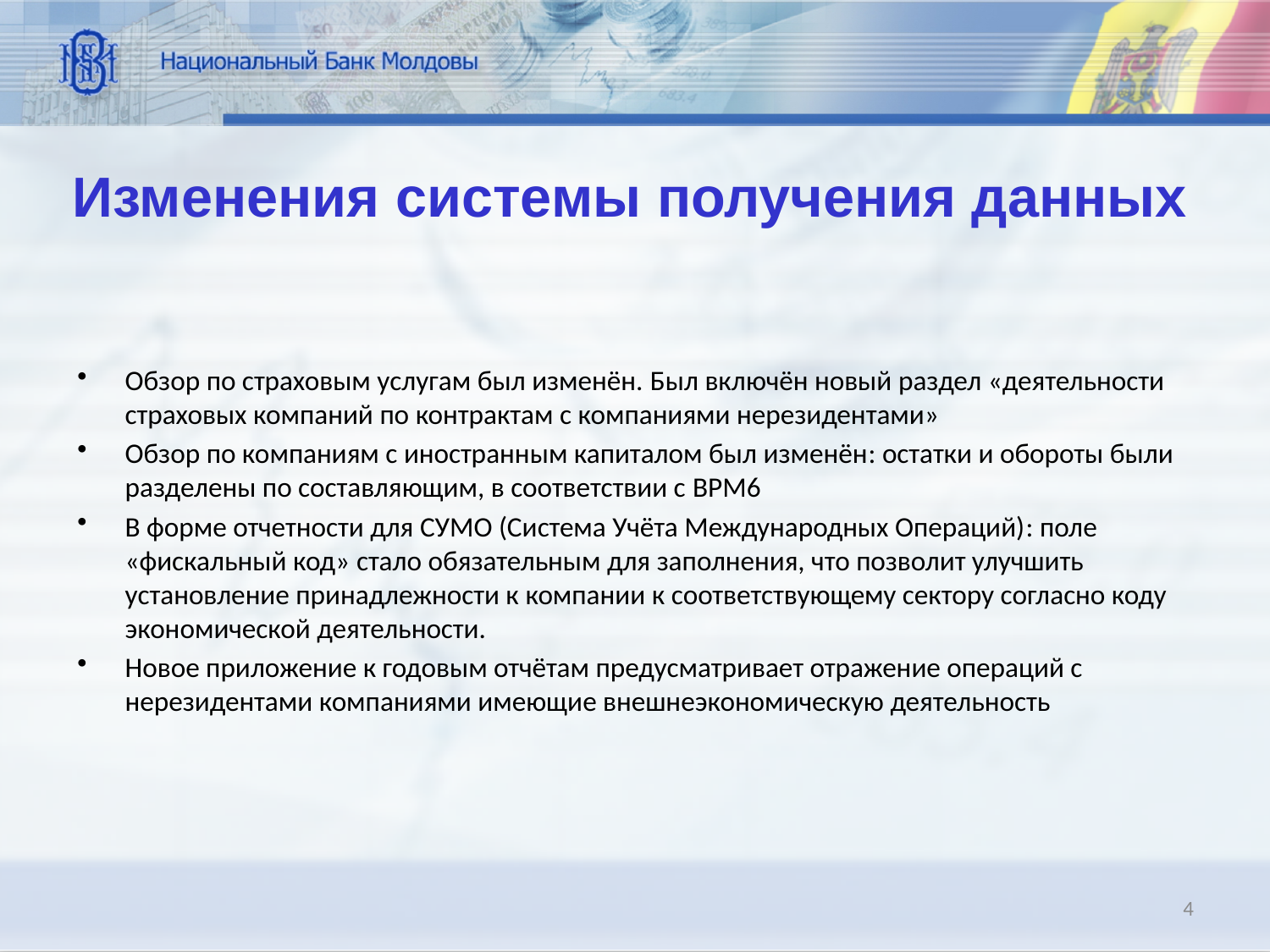

Изменения системы получения данных
Обзор по страховым услугам был изменён. Был включён новый раздел «деятельности страховых компаний по контрактам с компаниями нерезидентами»
Обзор по компаниям с иностранным капиталом был изменён: остатки и обороты были разделены по составляющим, в соответствии с BPM6
В форме отчетности для СУМО (Система Учёта Международных Операций): поле «фискальный код» стало обязательным для заполнения, что позволит улучшить установление принадлежности к компании к соответствующему сектору согласно коду экономической деятельности.
Новое приложение к годовым отчётам предусматривает отражение операций с нерезидентами компаниями имеющие внешнеэкономическую деятельность
4